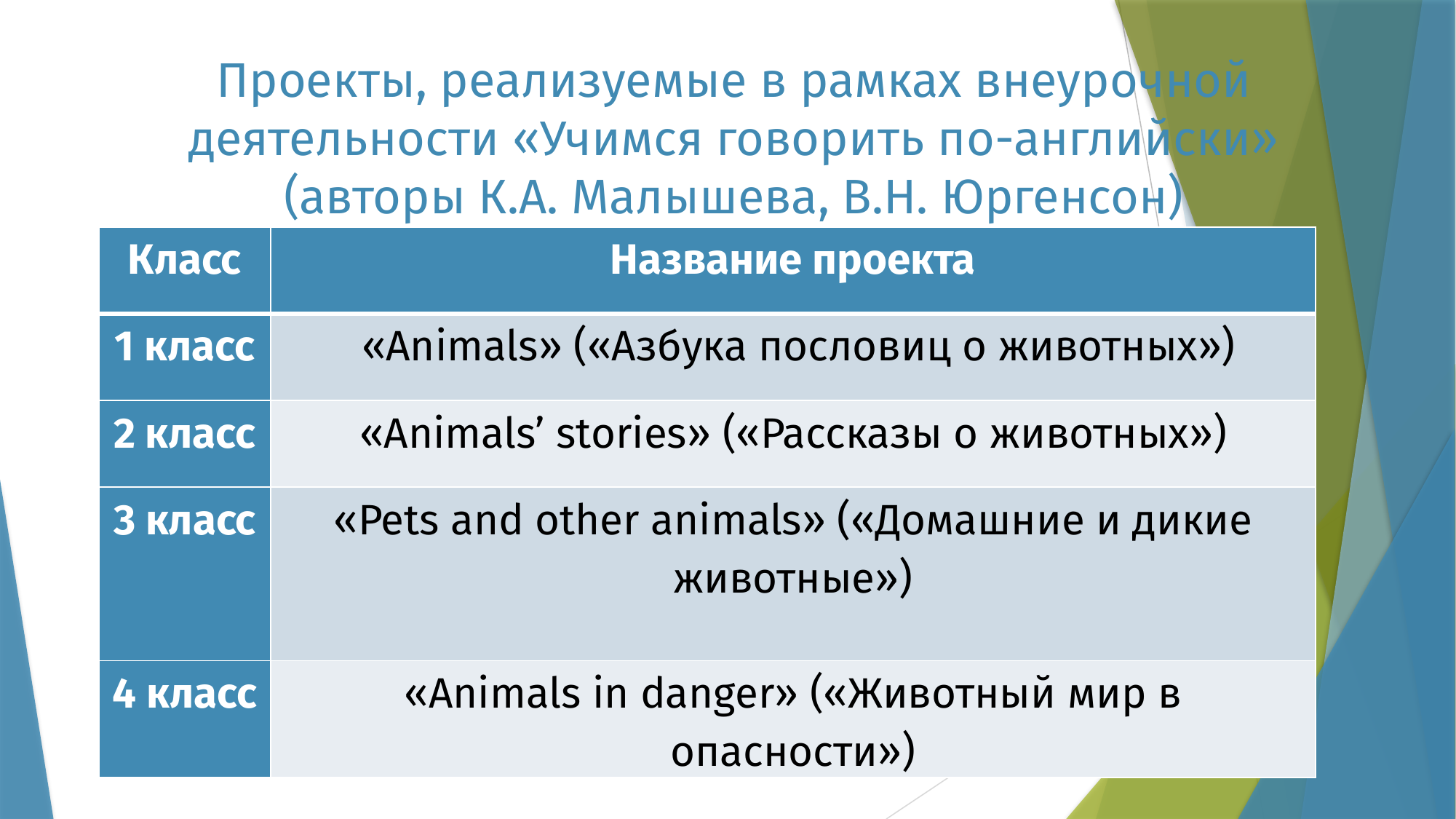

# Проекты, реализуемые в рамках внеурочной деятельности «Учимся говорить по-английски» (авторы К.А. Малышева, В.Н. Юргенсон)
| Класс | Название проекта |
| --- | --- |
| 1 класс | «Animals» («Азбука пословиц о животных») |
| 2 класс | «Animals’ stories» («Рассказы о животных») |
| 3 класс | «Pets and other animals» («Домашние и дикие животные») |
| 4 класс | «Animals in danger» («Животный мир в опасности») |